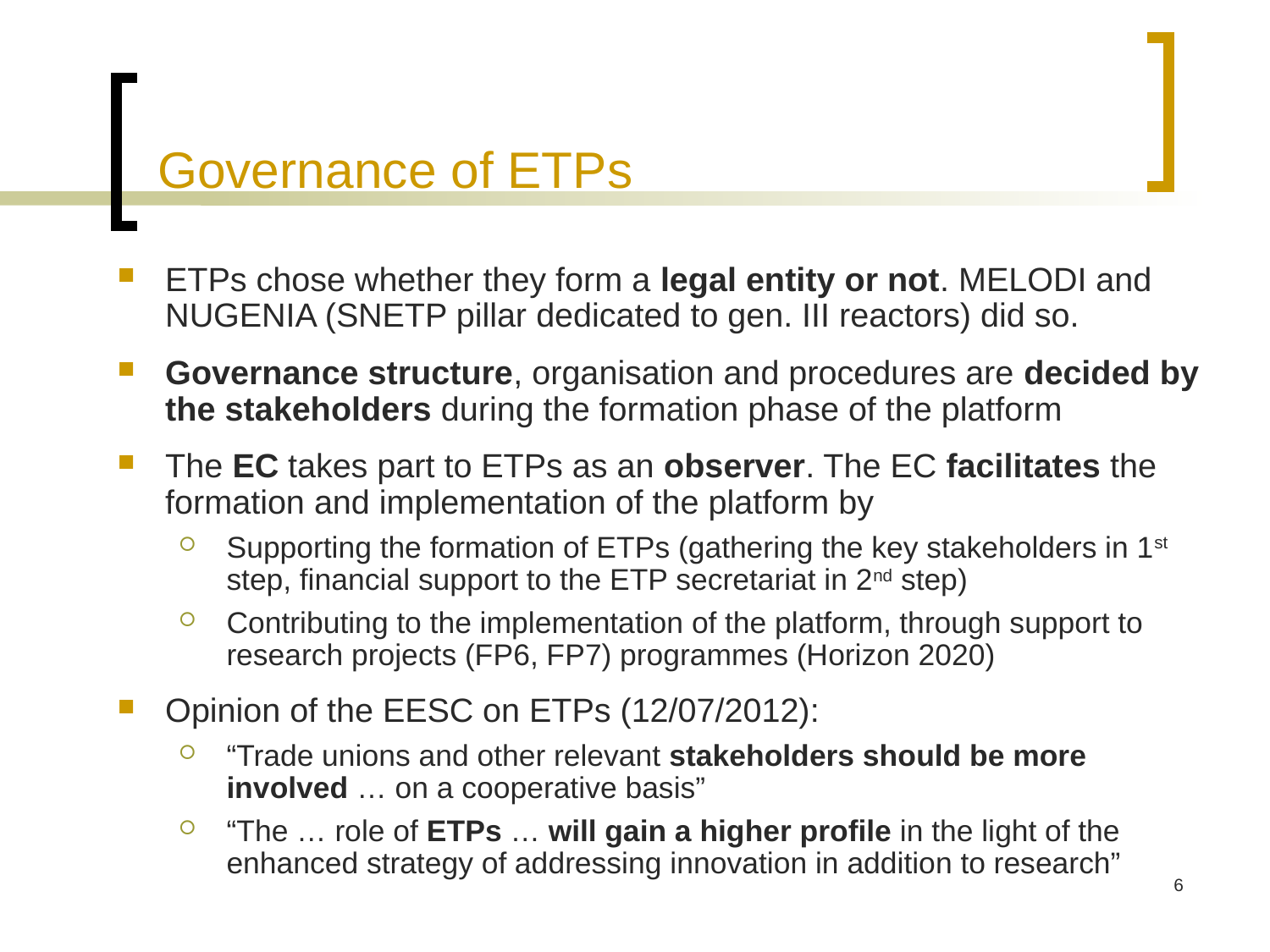

Governance of ETPs
ETPs chose whether they form a legal entity or not. MELODI and NUGENIA (SNETP pillar dedicated to gen. III reactors) did so.
Governance structure, organisation and procedures are decided by the stakeholders during the formation phase of the platform
The EC takes part to ETPs as an observer. The EC facilitates the formation and implementation of the platform by
Supporting the formation of ETPs (gathering the key stakeholders in 1st step, financial support to the ETP secretariat in 2nd step)
Contributing to the implementation of the platform, through support to research projects (FP6, FP7) programmes (Horizon 2020)
Opinion of the EESC on ETPs (12/07/2012):
“Trade unions and other relevant stakeholders should be more involved … on a cooperative basis”
“The … role of ETPs … will gain a higher profile in the light of the enhanced strategy of addressing innovation in addition to research”
6